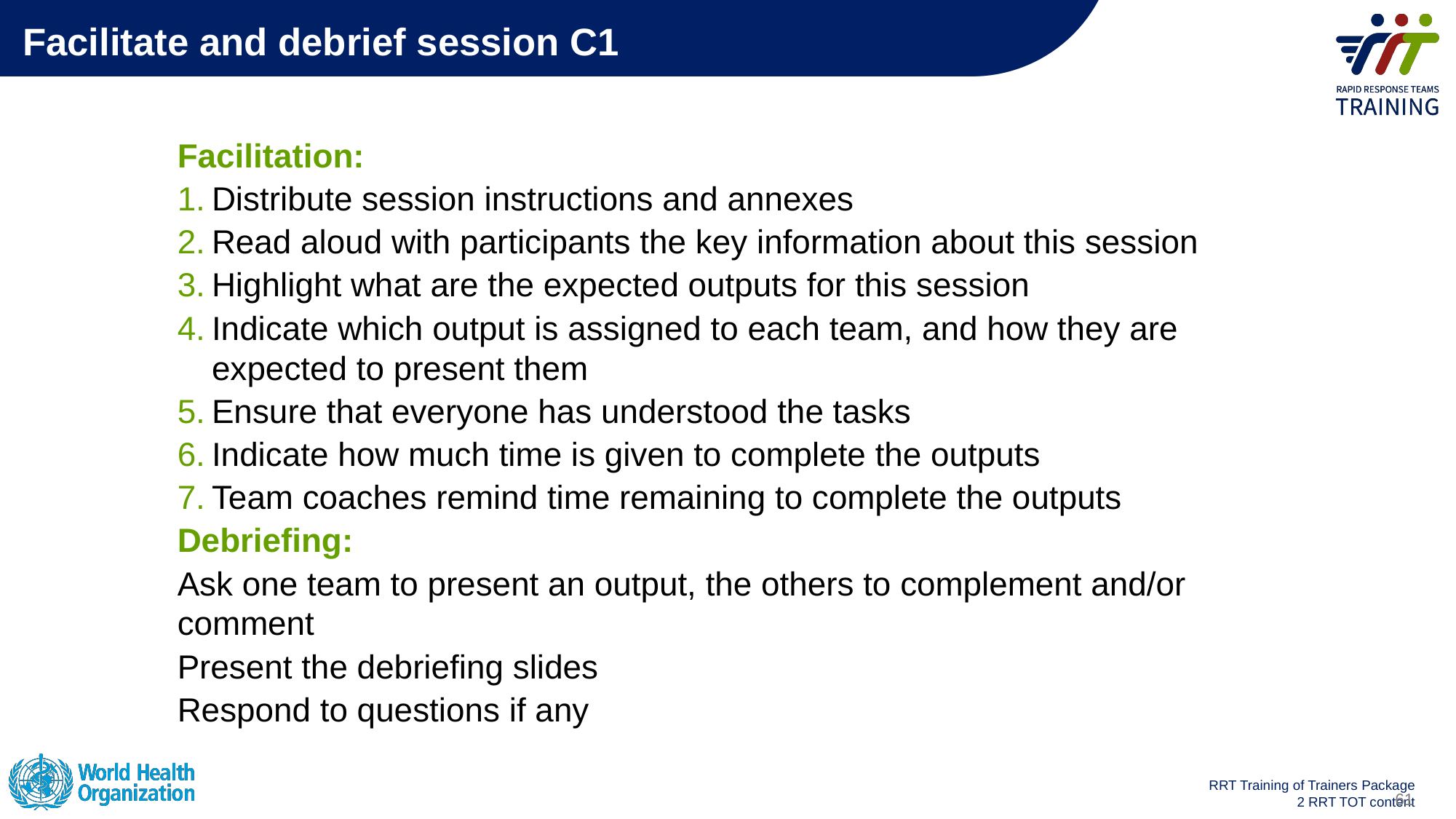

# Facilitate and debrief session C1
Facilitation:
Distribute session instructions and annexes
Read aloud with participants the key information about this session
Highlight what are the expected outputs for this session
Indicate which output is assigned to each team, and how they are expected to present them
Ensure that everyone has understood the tasks
Indicate how much time is given to complete the outputs
Team coaches remind time remaining to complete the outputs
Debriefing:
Ask one team to present an output, the others to complement and/or comment
Present the debriefing slides
Respond to questions if any